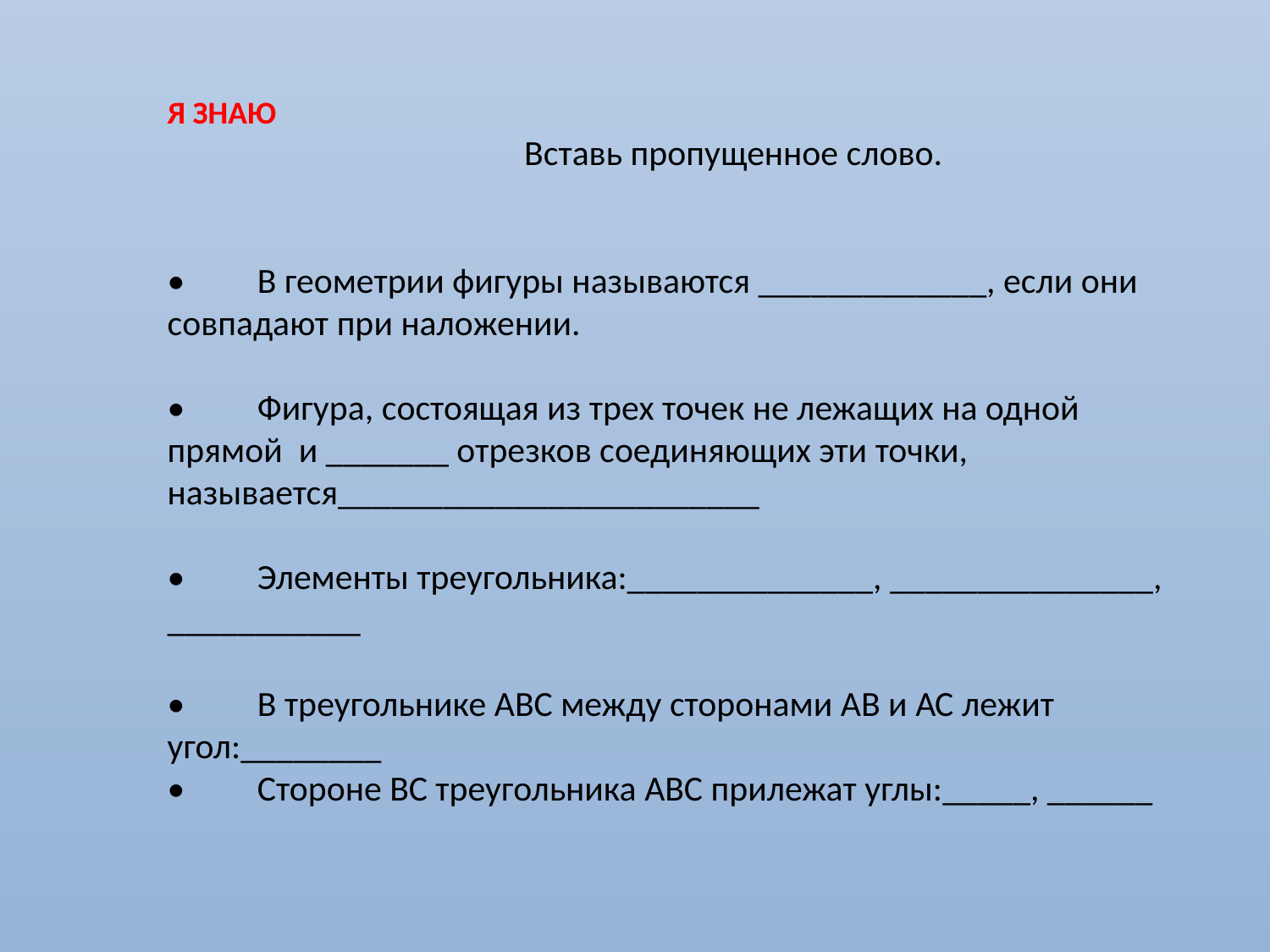

Я ЗНАЮ
                                                 Вставь пропущенное слово.

•         В геометрии фигуры называются _____________, если они совпадают при наложении.

•         Фигура, состоящая из трех точек не лежащих на одной прямой  и _______ отрезков соединяющих эти точки,   называется________________________

•         Элементы треугольника:______________, _______________, ___________

•         В треугольнике АВС между сторонами АВ и АС лежит угол:________
•         Стороне ВС треугольника АВС прилежат углы:_____, ______